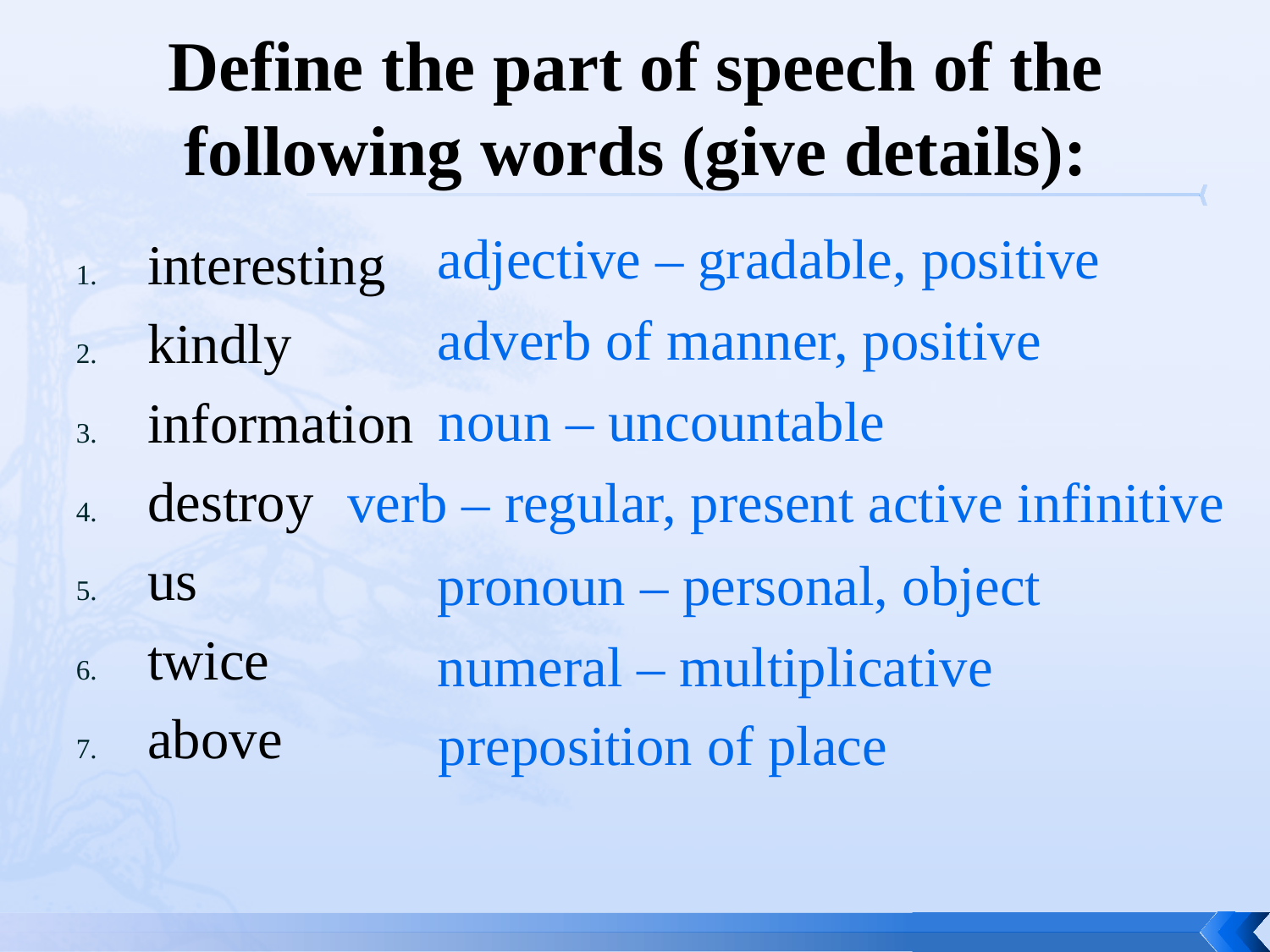

# Define the part of speech of the following words (give details):
adjective – gradable, positive
interesting
kindly
information
destroy
us
twice
above
adverb of manner, positive
noun – uncountable
verb – regular, present active infinitive
pronoun – personal, object
numeral – multiplicative
preposition of place